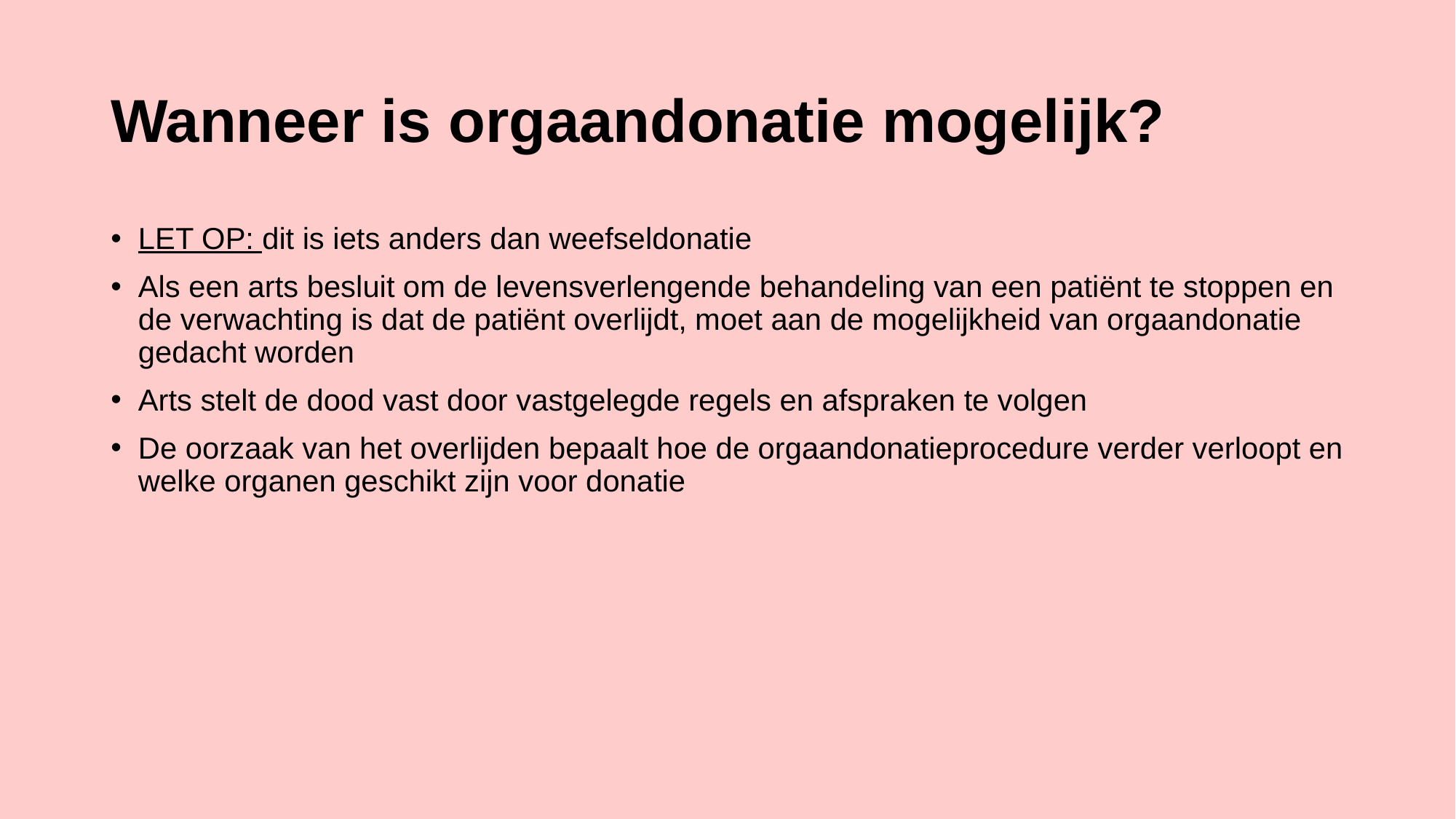

# Wanneer is orgaandonatie mogelijk?
LET OP: dit is iets anders dan weefseldonatie
Als een arts besluit om de levensverlengende behandeling van een patiënt te stoppen en de verwachting is dat de patiënt overlijdt, moet aan de mogelijkheid van orgaandonatie gedacht worden
Arts stelt de dood vast door vastgelegde regels en afspraken te volgen
De oorzaak van het overlijden bepaalt hoe de orgaandonatieprocedure verder verloopt en welke organen geschikt zijn voor donatie